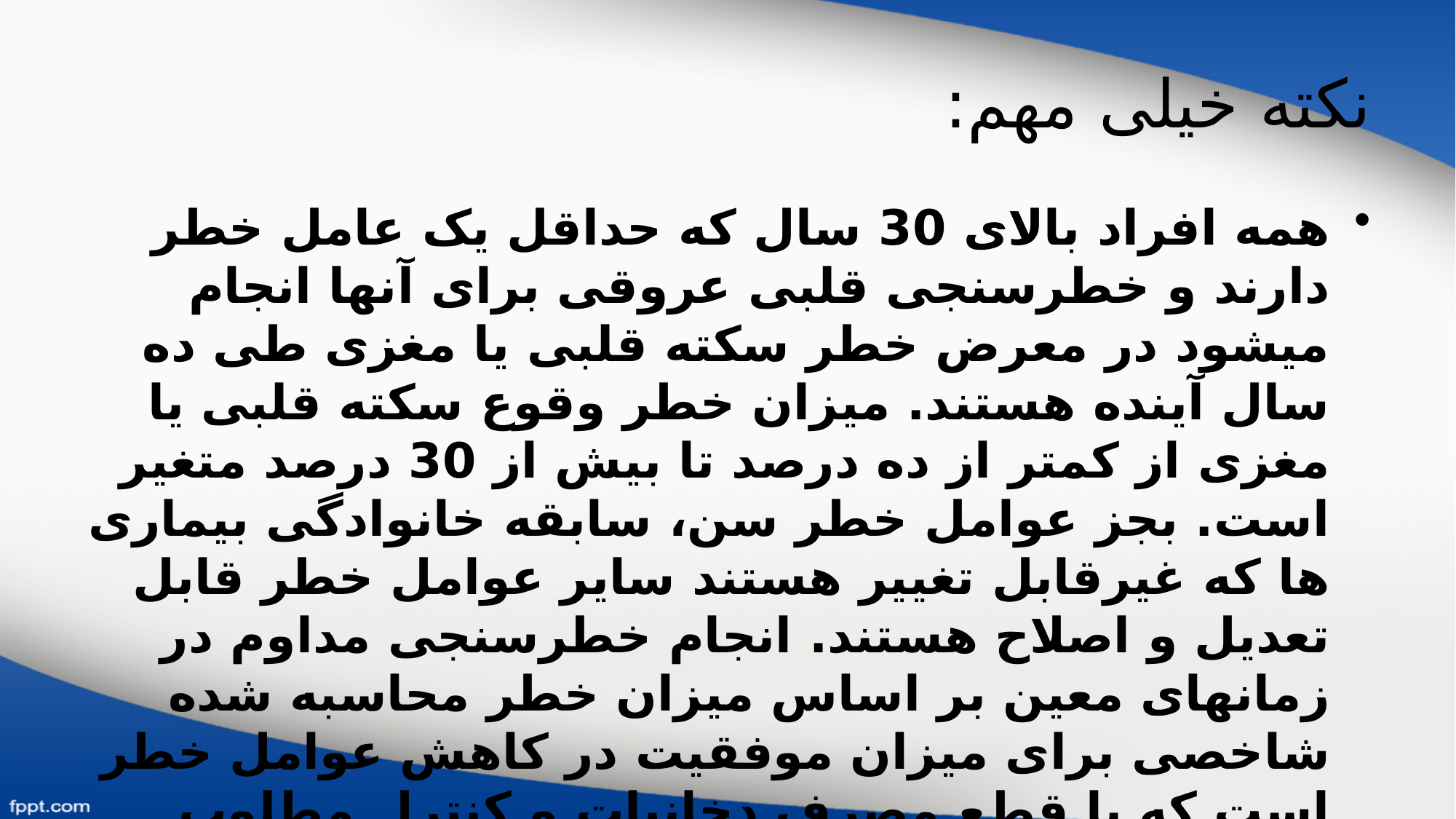

# نکته خیلی مهم:
همه افراد بالای 30 سال که حداقل یک عامل خطر دارند و خطرسنجی قلبی عروقی برای آنها انجام میشود در معرض خطر سکته قلبی یا مغزی طی ده سال آینده هستند. میزان خطر وقوع سکته قلبی یا مغزی از کمتر از ده درصد تا بیش از 30 درصد متغیر است. بجز عوامل خطر سن، سابقه خانوادگی بیماری ها که غیرقابل تغییر هستند سایر عوامل خطر قابل تعدیل و اصلاح هستند. انجام خطرسنجی مداوم در زمانهای معین بر اساس میزان خطر محاسبه شده شاخصی برای میزان موفقیت در کاهش عوامل خطر است که با قطع مصرف دخانیات و کنترل مطلوب قند، فشار و چربی خون حاصل خواهد شد.